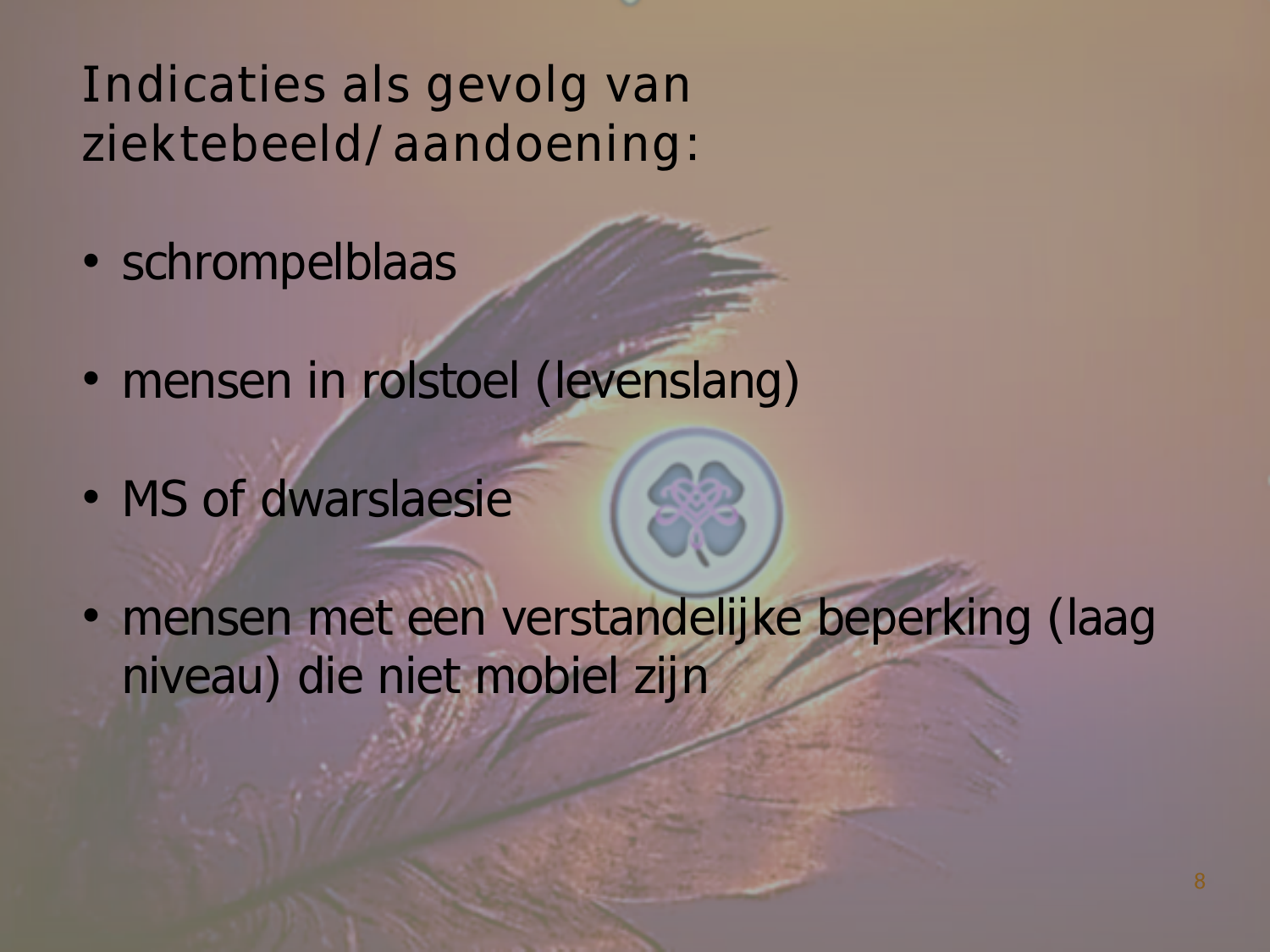

Indicaties als gevolg van ziektebeeld/aandoening:

schrompelblaas

mensen in rolstoel (levenslang)

MS of dwarslaesie

mensen met een verstandelijke beperking (laag niveau) die niet mobiel zijn
8